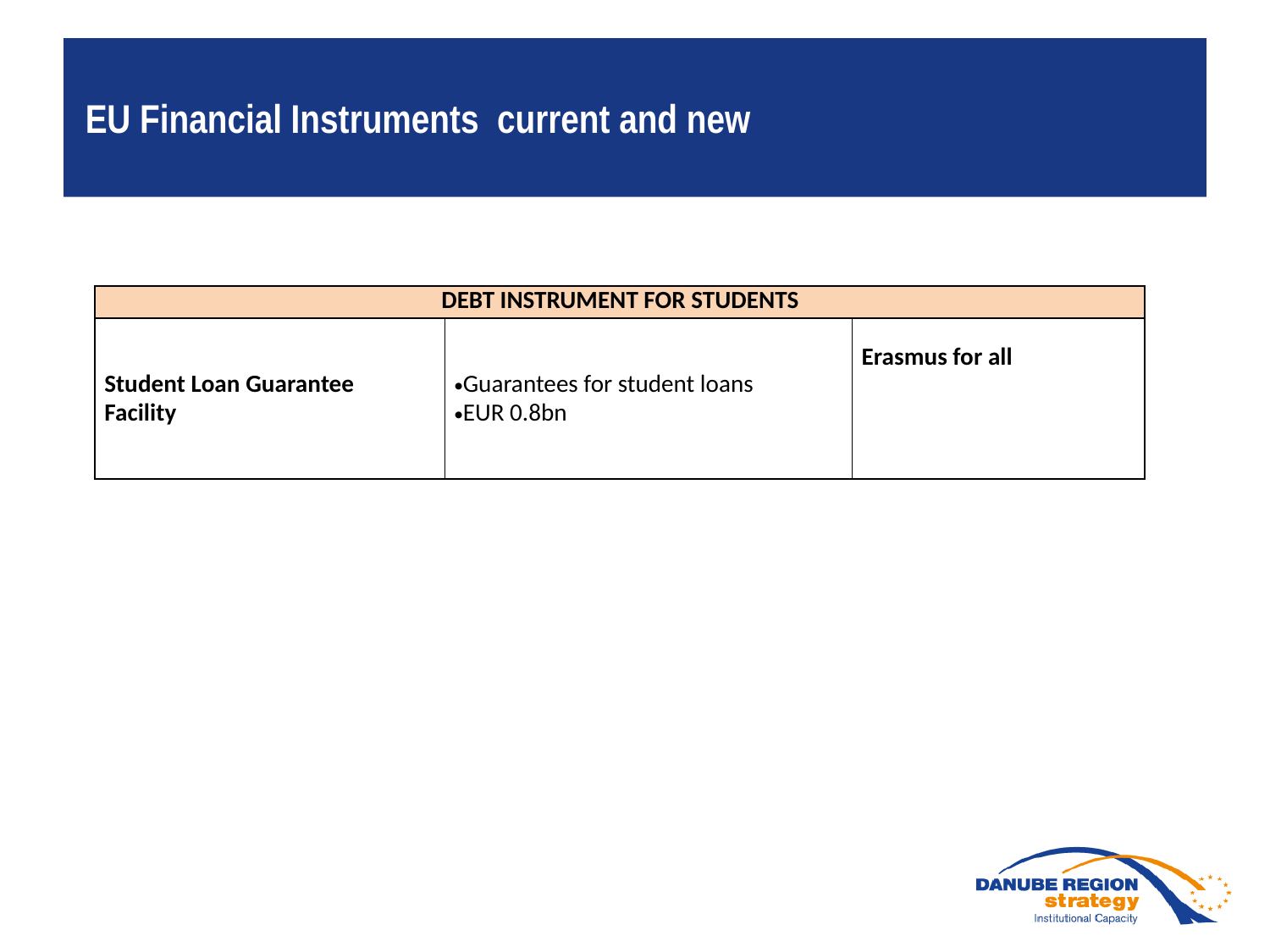

# EU Financial Instruments  current and new
| DEBT INSTRUMENT FOR STUDENTS |  |  |
| --- | --- | --- |
| Student Loan Guarantee Facility | Guarantees for student loans EUR 0.8bn | Erasmus for all |